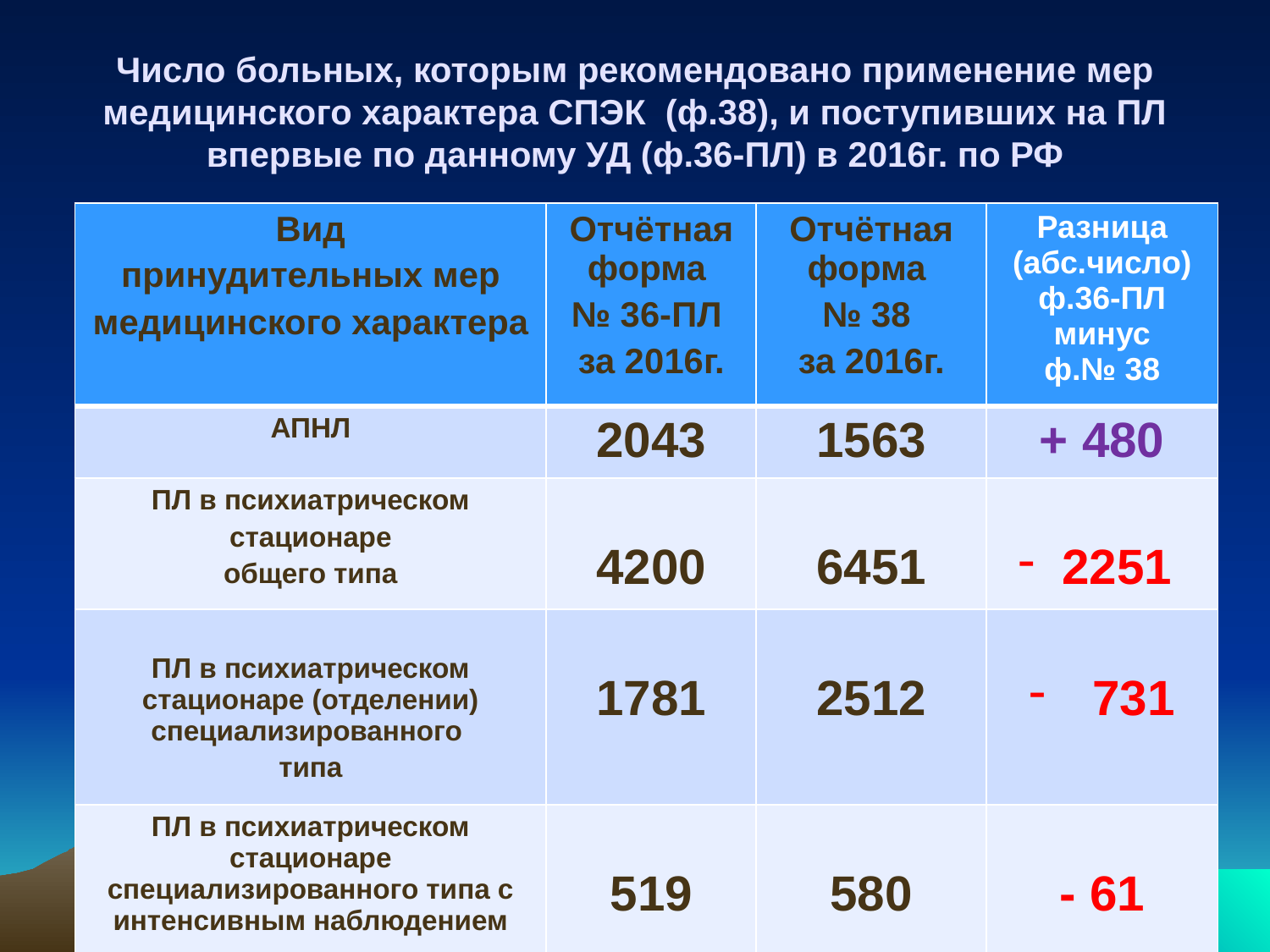

# Число больных, которым рекомендовано применение мер медицинского характера СПЭК  (ф.38), и поступивших на ПЛ впервые по данному УД (ф.36-ПЛ) в 2016г. по РФ
| Вид принудительных мер медицинского характера | Отчётная форма № 36-ПЛ за 2016г. | Отчётная форма № 38 за 2016г. | Разница (абс.число) ф.36-ПЛ минус ф.№ 38 |
| --- | --- | --- | --- |
| АПНЛ | 2043 | 1563 | + 480 |
| ПЛ в психиатрическом стационаре общего типа | 4200 | 6451 | 2251 |
| ПЛ в психиатрическом стационаре (отделении) специализированного типа | 1781 | 2512 | 731 |
| ПЛ в психиатрическом стационаре специализированного типа с интенсивным наблюдением | 519 | 580 | - 61 |